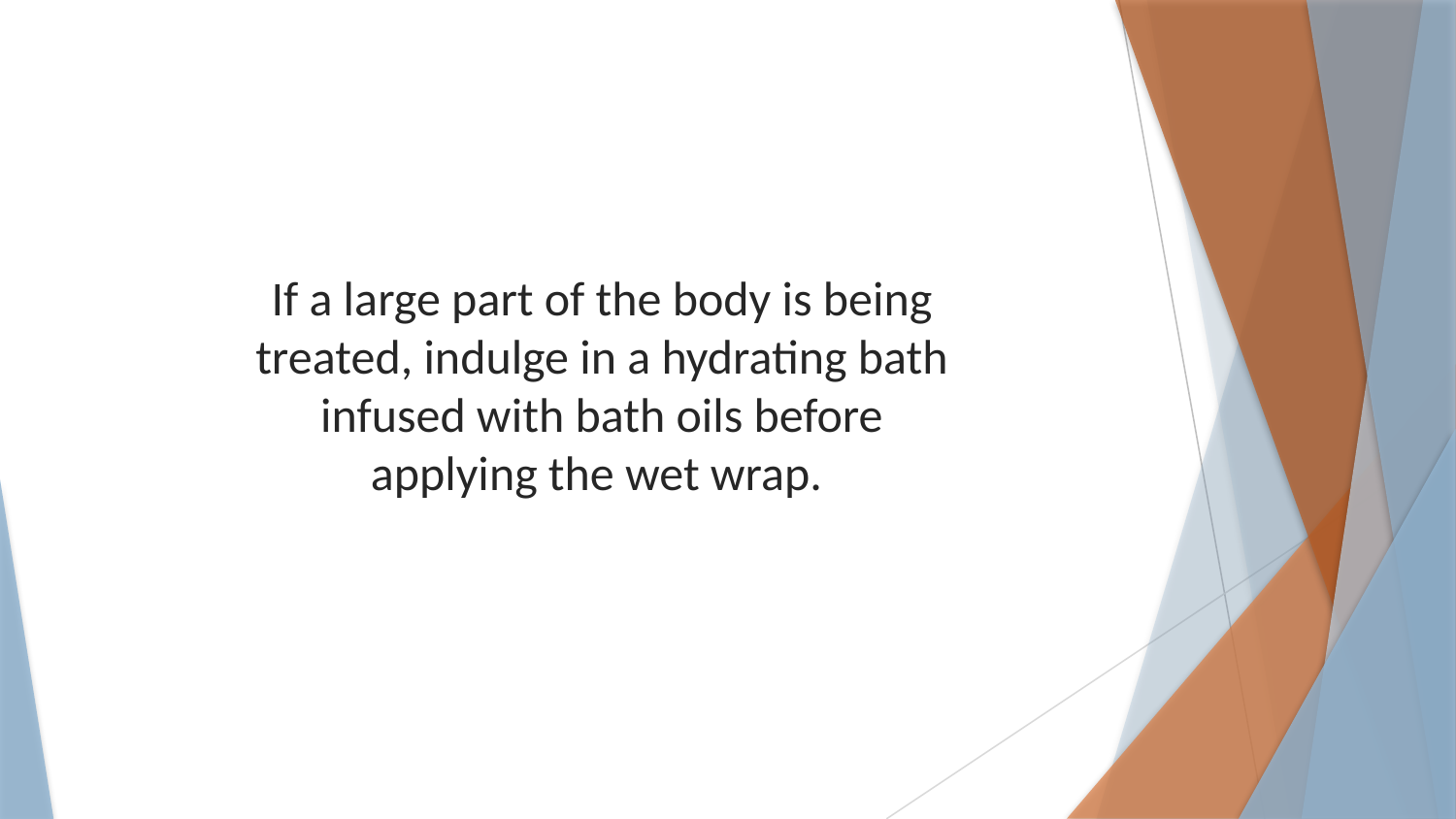

If a large part of the body is being treated, indulge in a hydrating bath infused with bath oils before applying the wet wrap.